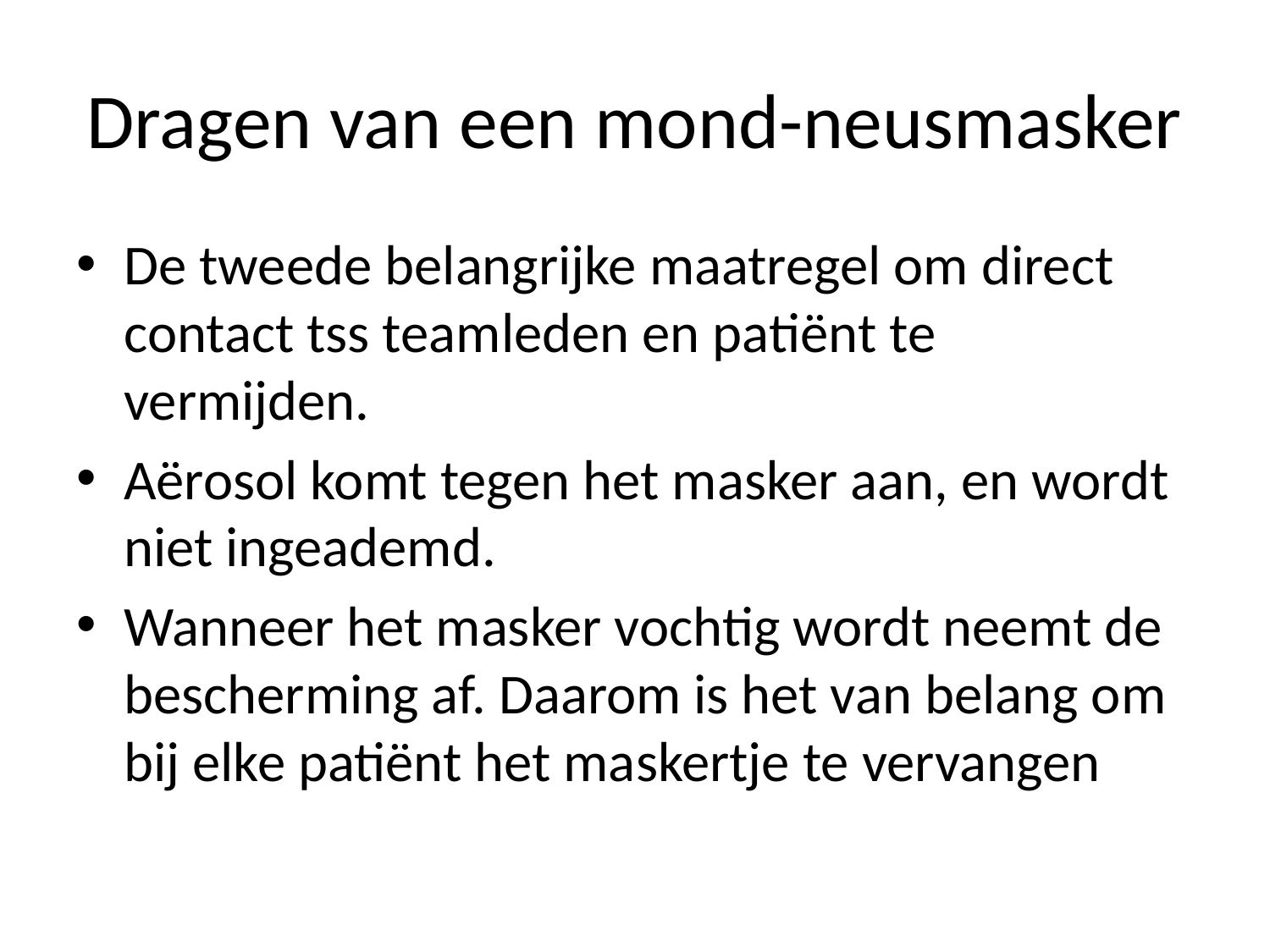

# Dragen van een mond-neusmasker
De tweede belangrijke maatregel om direct contact tss teamleden en patiënt te vermijden.
Aërosol komt tegen het masker aan, en wordt niet ingeademd.
Wanneer het masker vochtig wordt neemt de bescherming af. Daarom is het van belang om bij elke patiënt het maskertje te vervangen